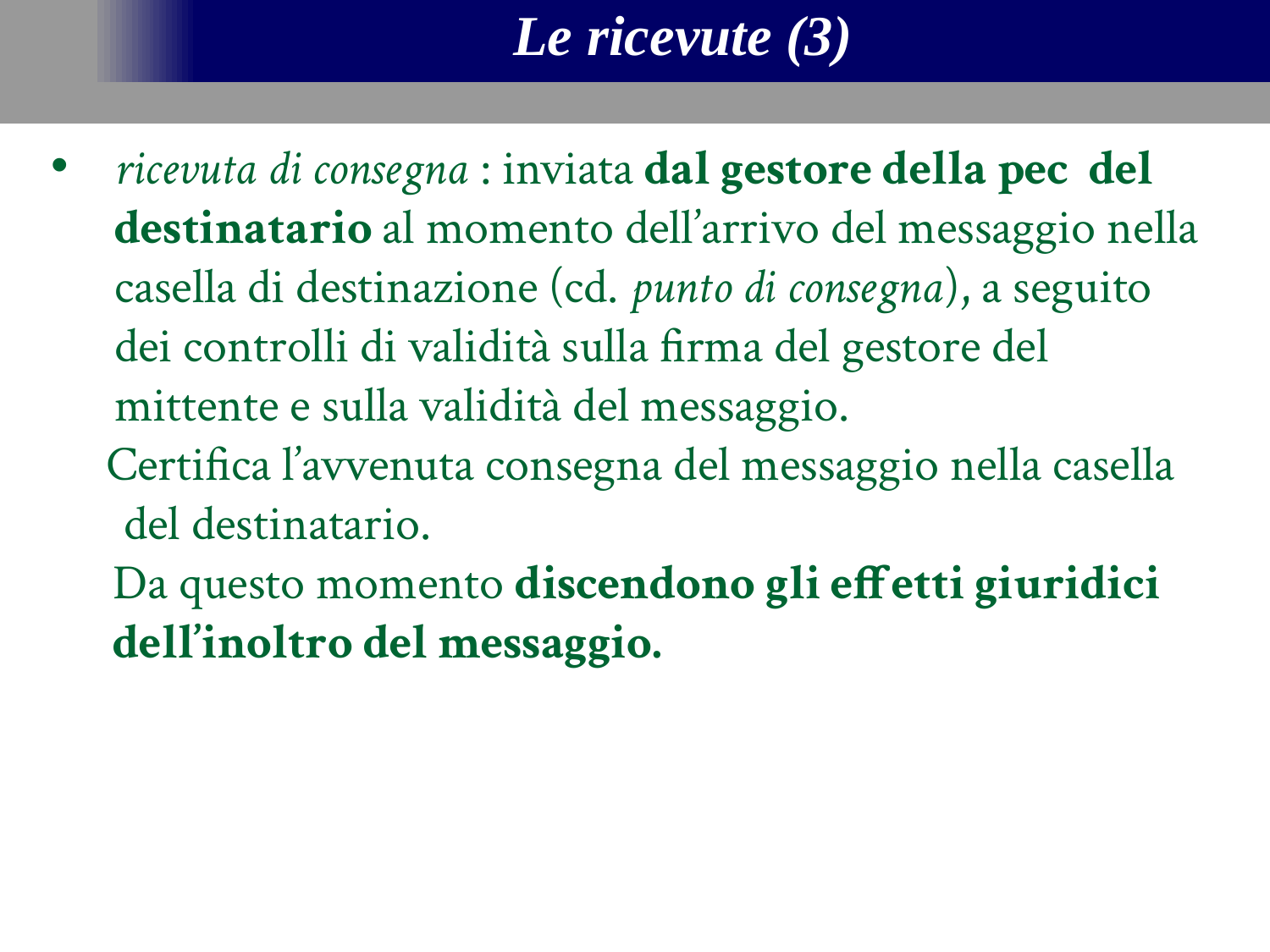

Le ricevute (3)
ricevuta di consegna : inviata dal gestore della pec  del destinatario al momento dell’arrivo del messaggio nella casella di destinazione (cd. punto di consegna), a seguito dei controlli di validità sulla firma del gestore del mittente e sulla validità del messaggio.
     Certifica l’avvenuta consegna del messaggio nella casella     del destinatario.
	Da questo momento discendono gli effetti giuridici dell’inoltro del messaggio.